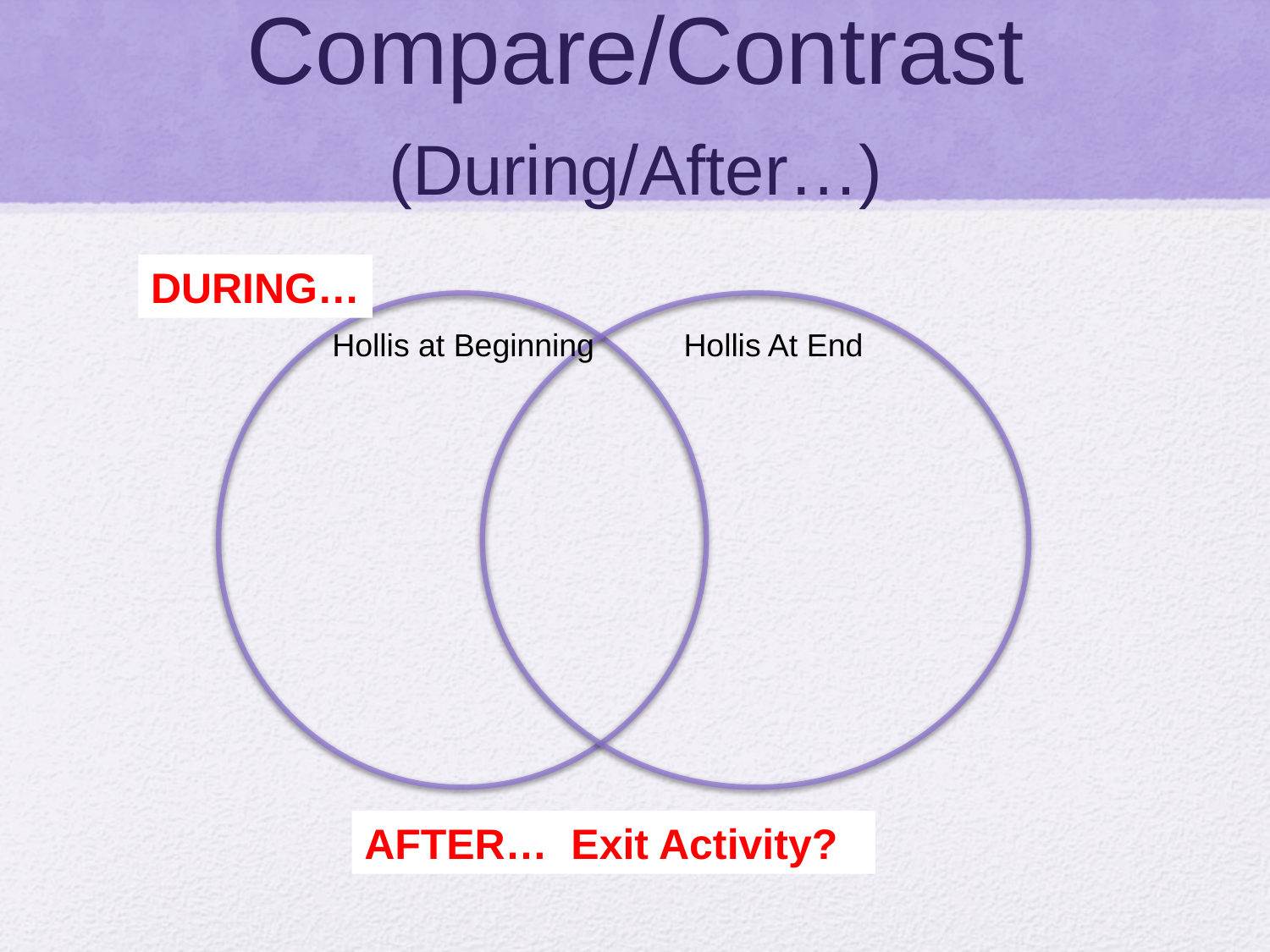

# Compare/Contrast (During/After…)
DURING…

Hollis at Beginning
Hollis At End
AFTER…  Exit Activity?